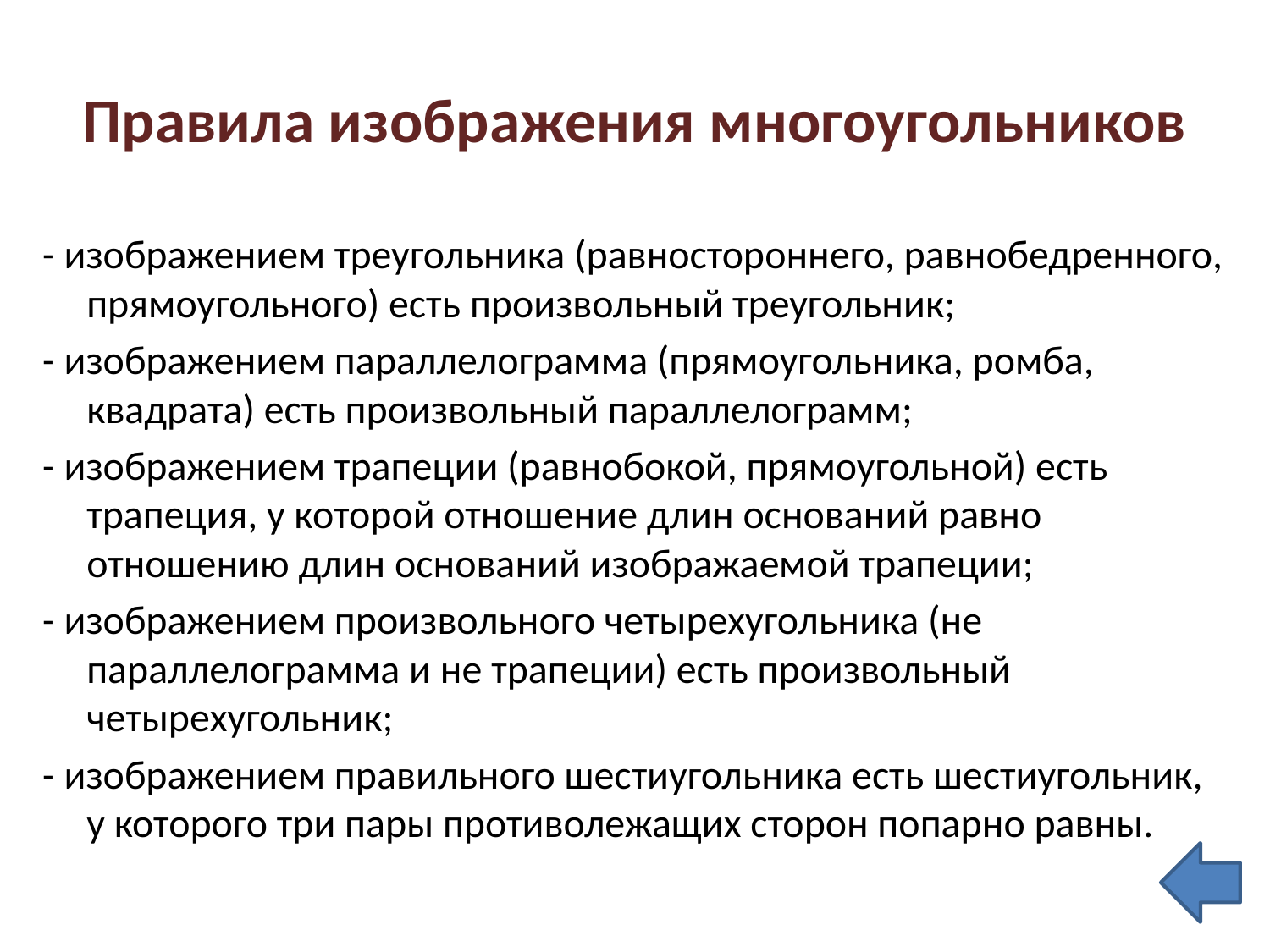

# Правила изображения многоугольников
- изображением треугольника (равностороннего, равнобедренного, прямоугольного) есть произвольный треугольник;
- изображением параллелограмма (прямоугольника, ромба, квадрата) есть произвольный параллелограмм;
- изображением трапеции (равнобокой, прямоугольной) есть трапеция, у которой отношение длин оснований равно отношению длин оснований изображаемой трапеции;
- изображением произвольного четырехугольника (не параллелограмма и не трапеции) есть произвольный четырехугольник;
- изображением правильного шестиугольника есть шестиугольник, у которого три пары противолежащих сторон попарно равны.